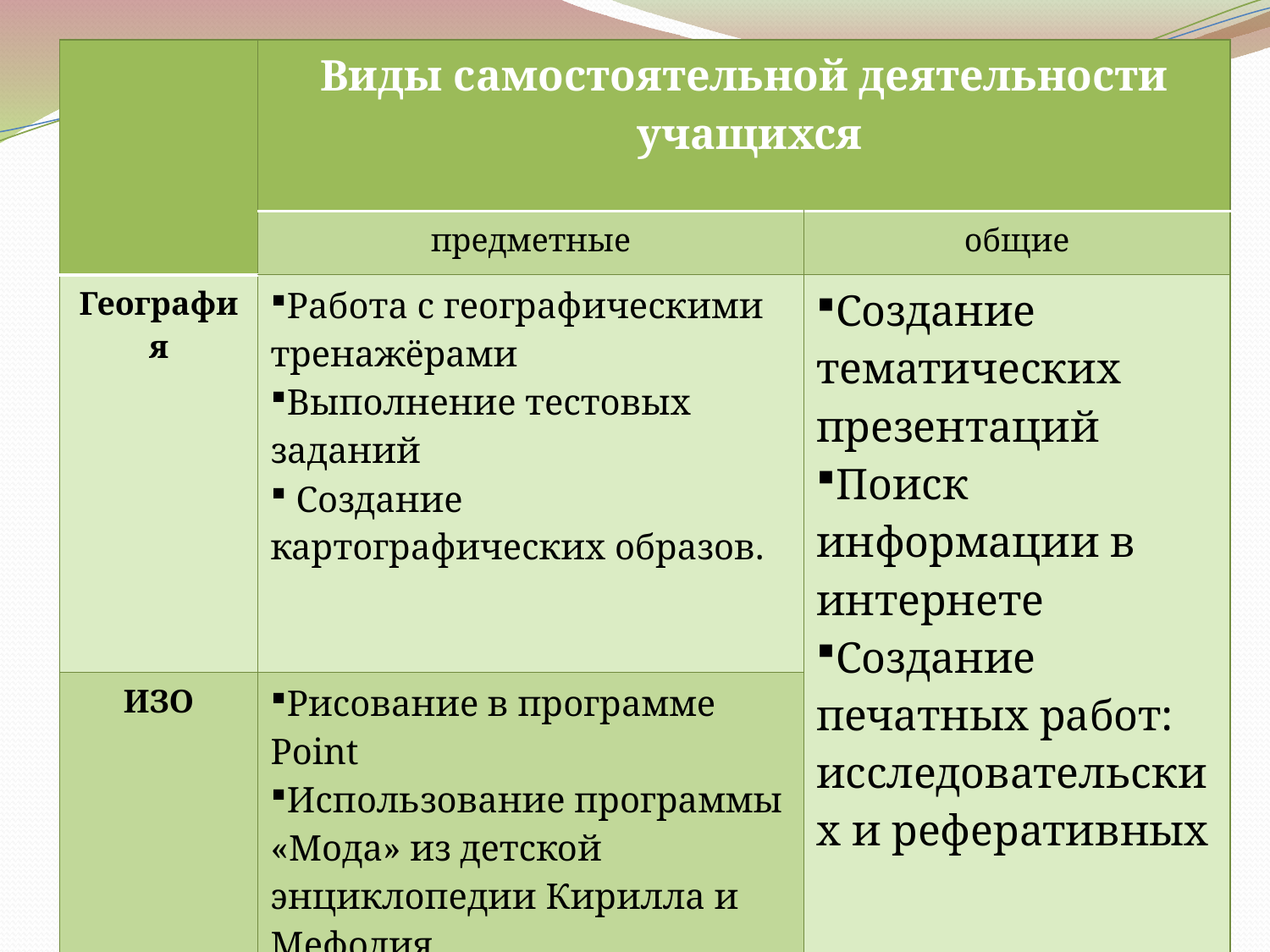

|  | Виды самостоятельной деятельности учащихся |  |
| --- | --- | --- |
|  | предметные | общие |
| География | Работа с географическими тренажёрами Выполнение тестовых заданий Создание картографических образов. | Создание тематических презентаций Поиск информации в интернете Создание печатных работ: исследовательских и реферативных |
| ИЗО | Рисование в программе Point Использование программы «Мода» из детской энциклопедии Кирилла и Мефодия. |  |